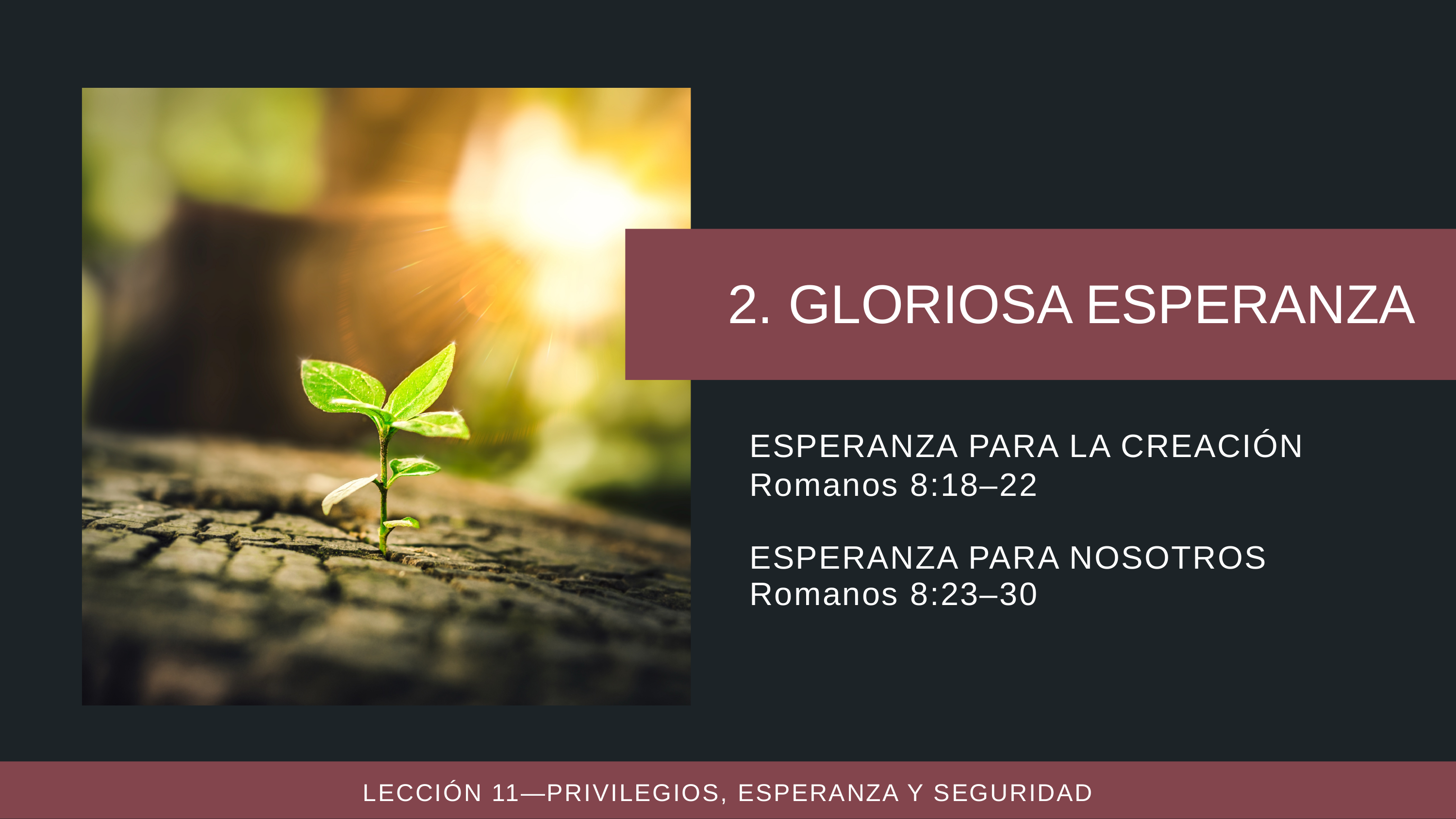

ESPERANZA PARA LA CREACIÓN
Romanos 8:18–22
ESPERANZA PARA NOSOTROS
Romanos 8:23–30